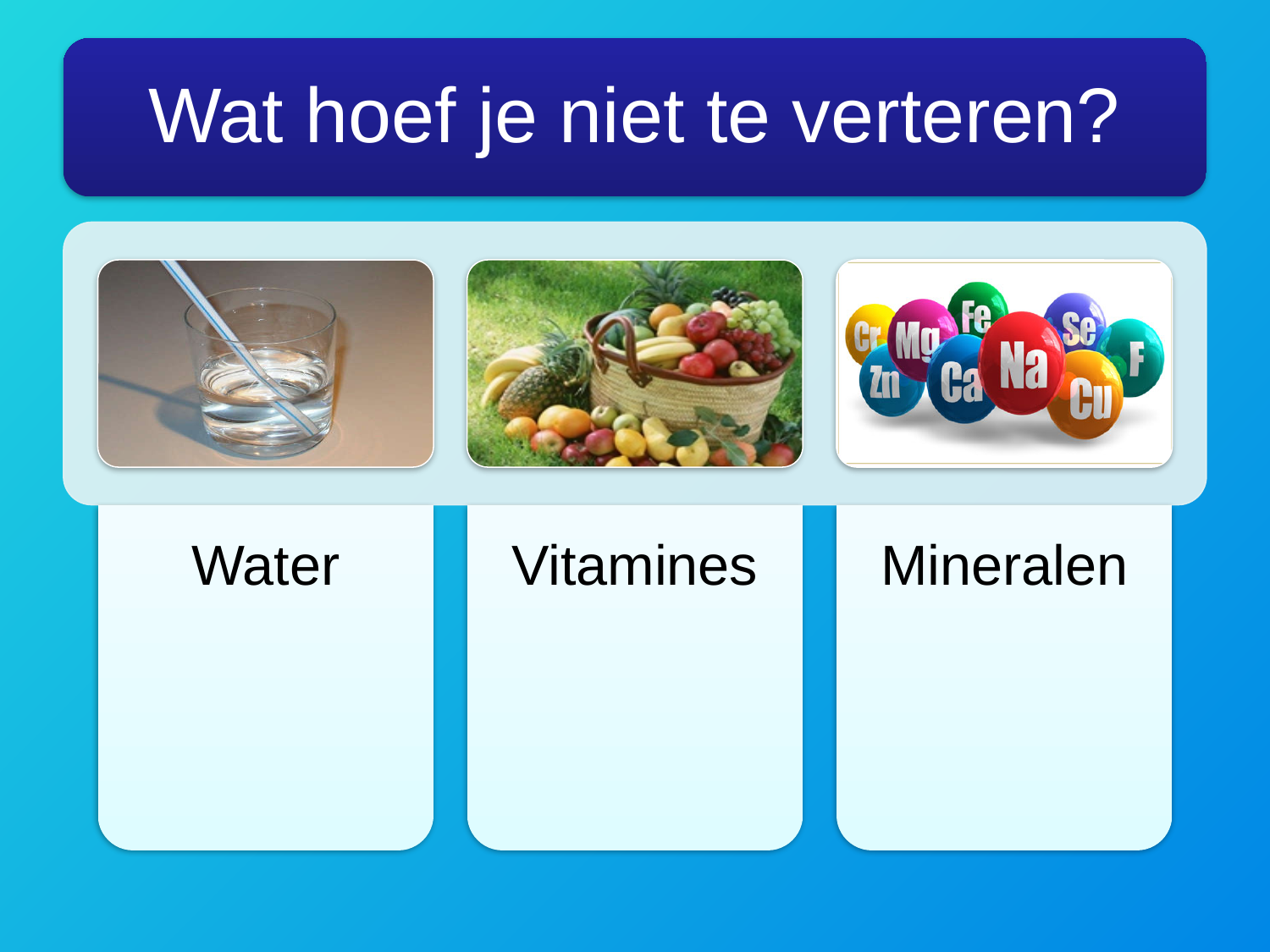

Wat hoef je niet te verteren?
Water
Vitamines
Mineralen